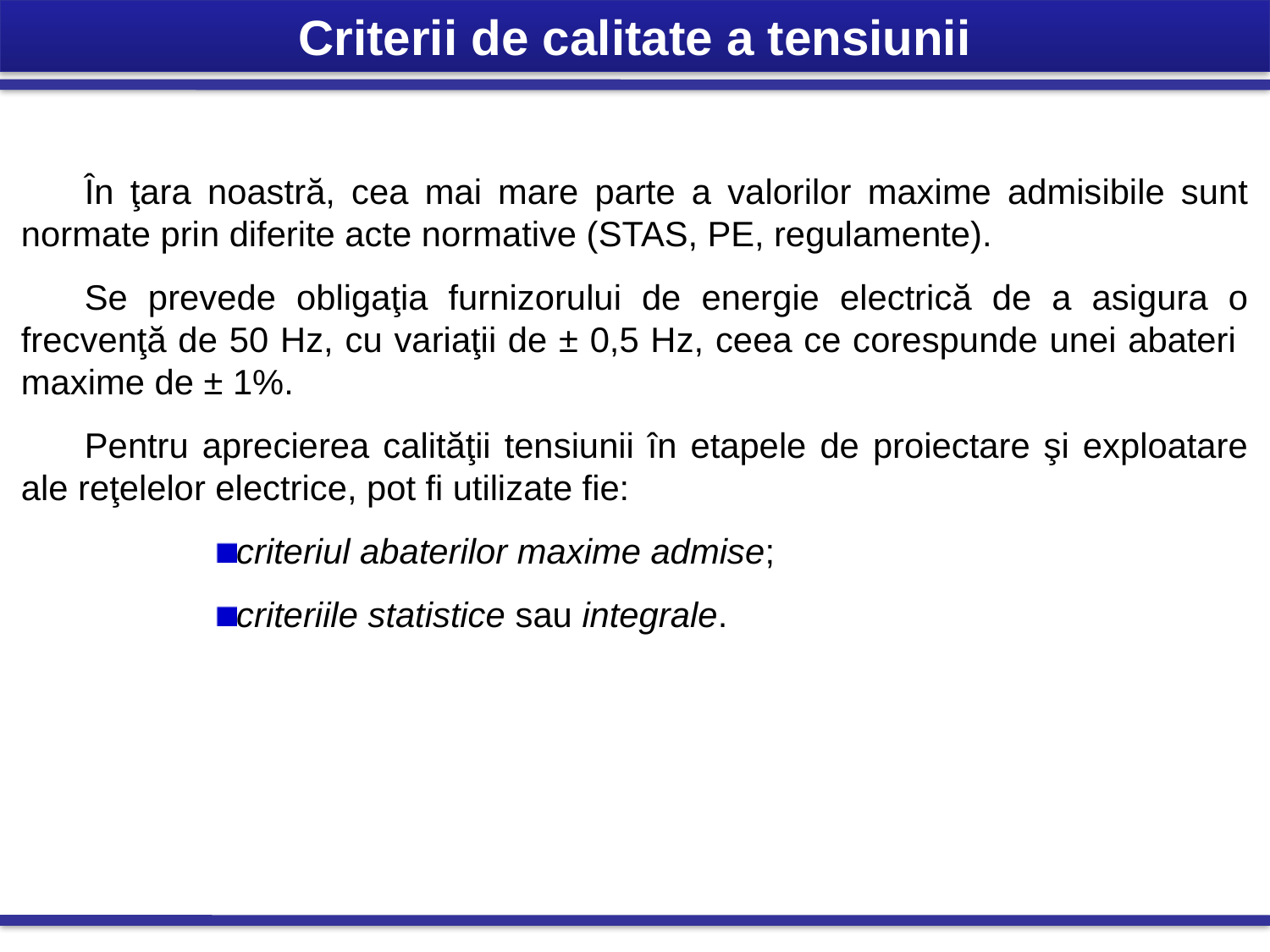

Criterii de calitate a tensiunii

În ţara noastră, cea mai mare parte a valorilor maxime admisibile sunt normate prin diferite acte normative (STAS, PE, regulamente).
Se prevede obligaţia furnizorului de energie electrică de a asigura o frecvenţă de 50 Hz, cu variaţii de ± 0,5 Hz, ceea ce corespunde unei abateri  maxime de ± 1%.
Pentru aprecierea calităţii tensiunii în etapele de proiectare şi exploatare ale reţelelor electrice, pot fi utilizate fie:
criteriul abaterilor maxime admise;
criteriile statistice sau integrale.